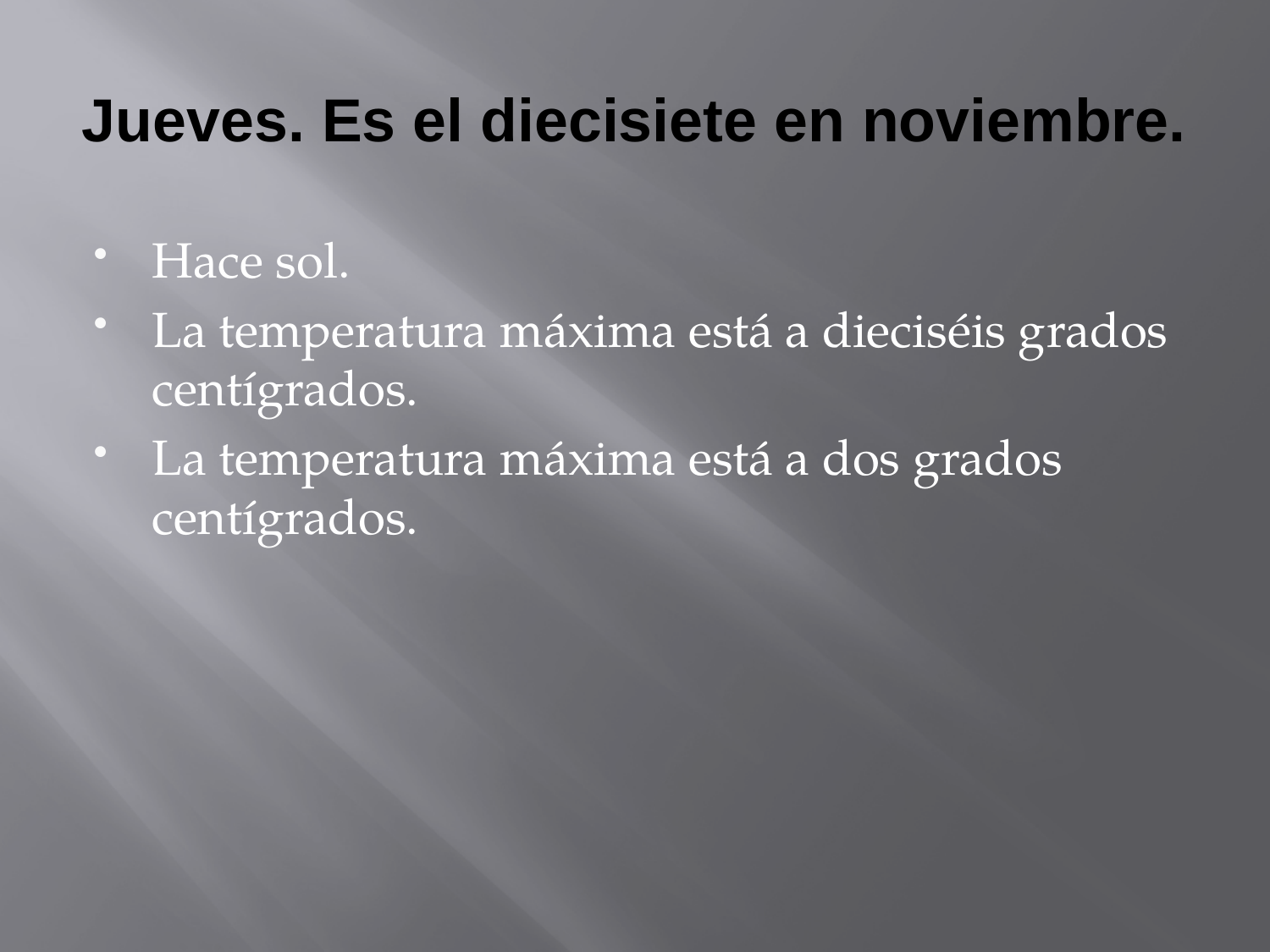

# Jueves. Es el diecisiete en noviembre.
Hace sol.
La temperatura máxima está a dieciséis grados centígrados.
La temperatura máxima está a dos grados centígrados.